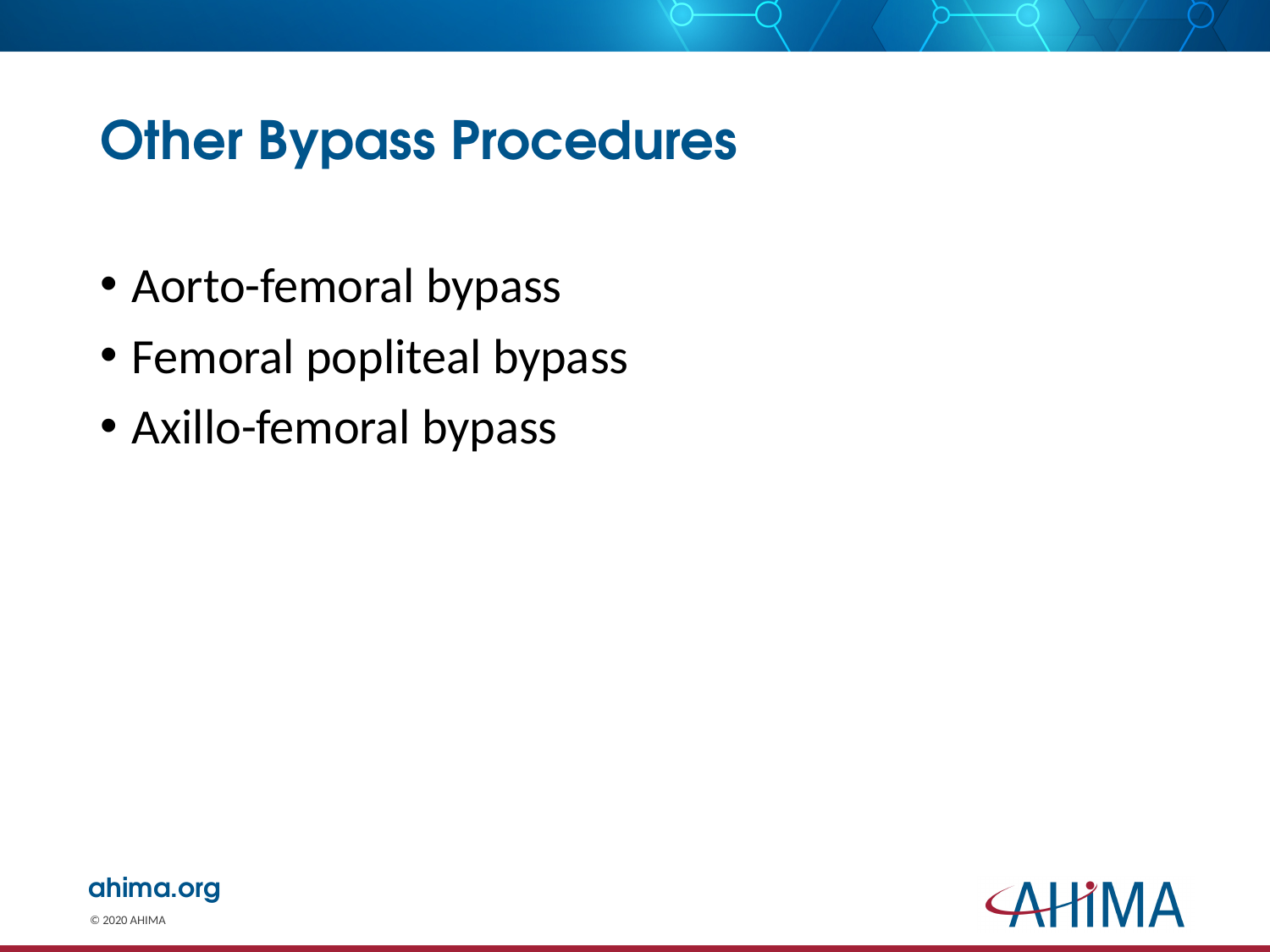

# Other Bypass Procedures
Aorto-femoral bypass
Femoral popliteal bypass
Axillo-femoral bypass